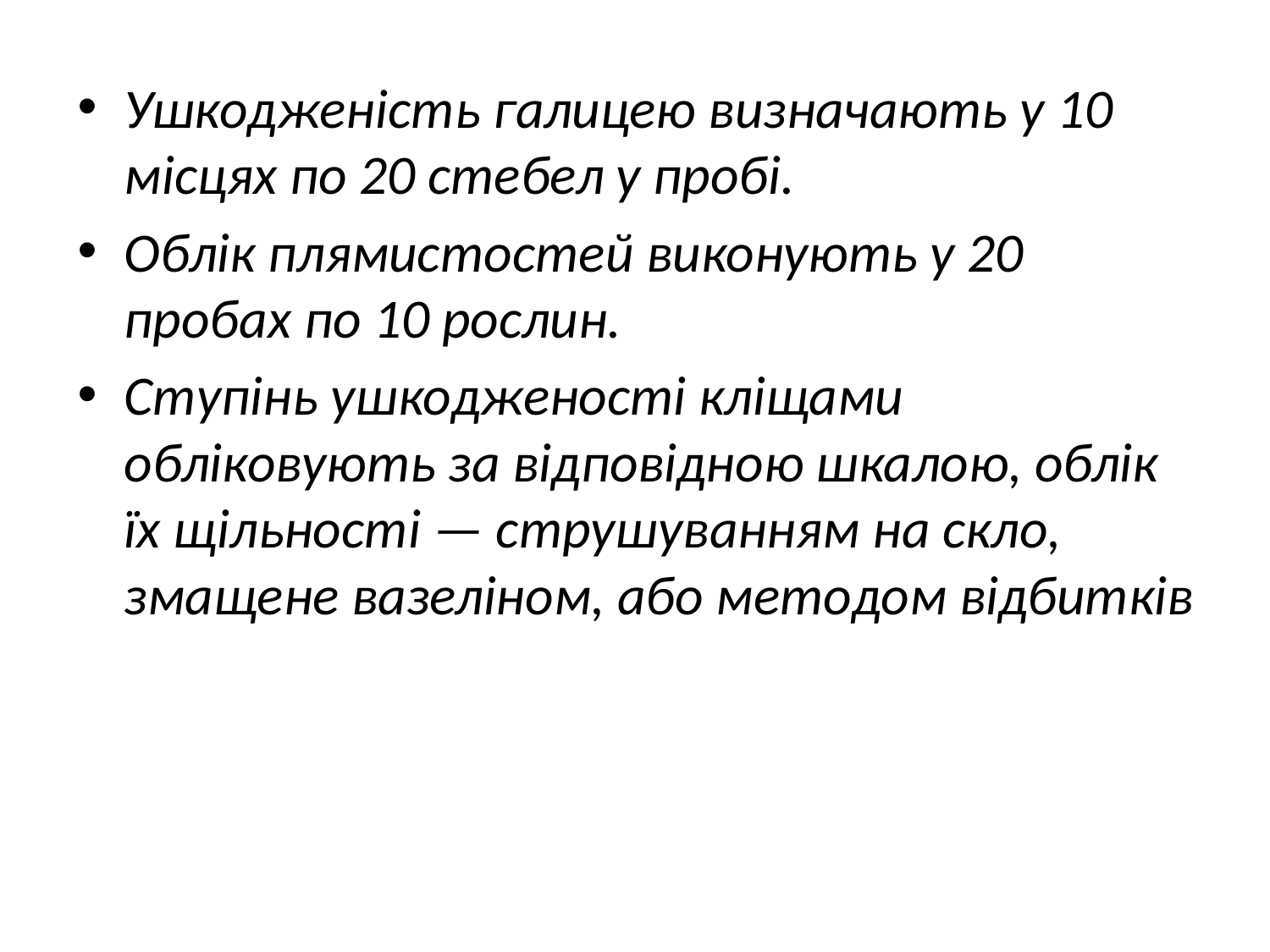

Ушкодженість галицею визначають у 10 місцях по 20 стебел у пробі.
Облік плямистостей виконують у 20 пробах по 10 рослин.
Ступінь ушкодженості кліщами обліковують за відповідною шкалою, облік їх щільності — струшуванням на скло, змащене вазеліном, або методом відбитків